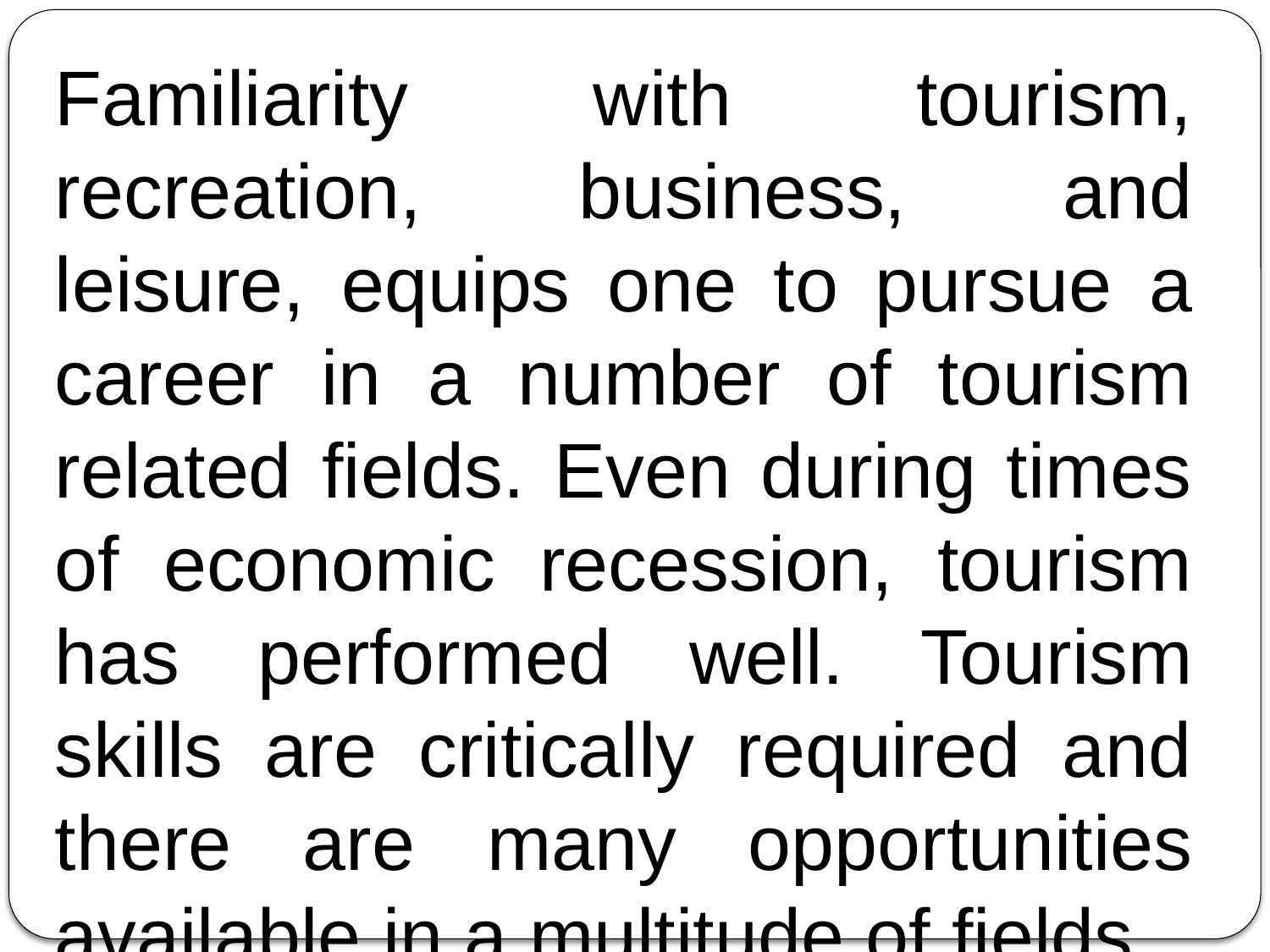

Familiarity with tourism, recreation, business, and leisure, equips one to pursue a career in a number of tourism related fields. Even during times of economic recession, tourism has performed well. Tourism skills are critically required and there are many opportunities available in a multitude of fields.